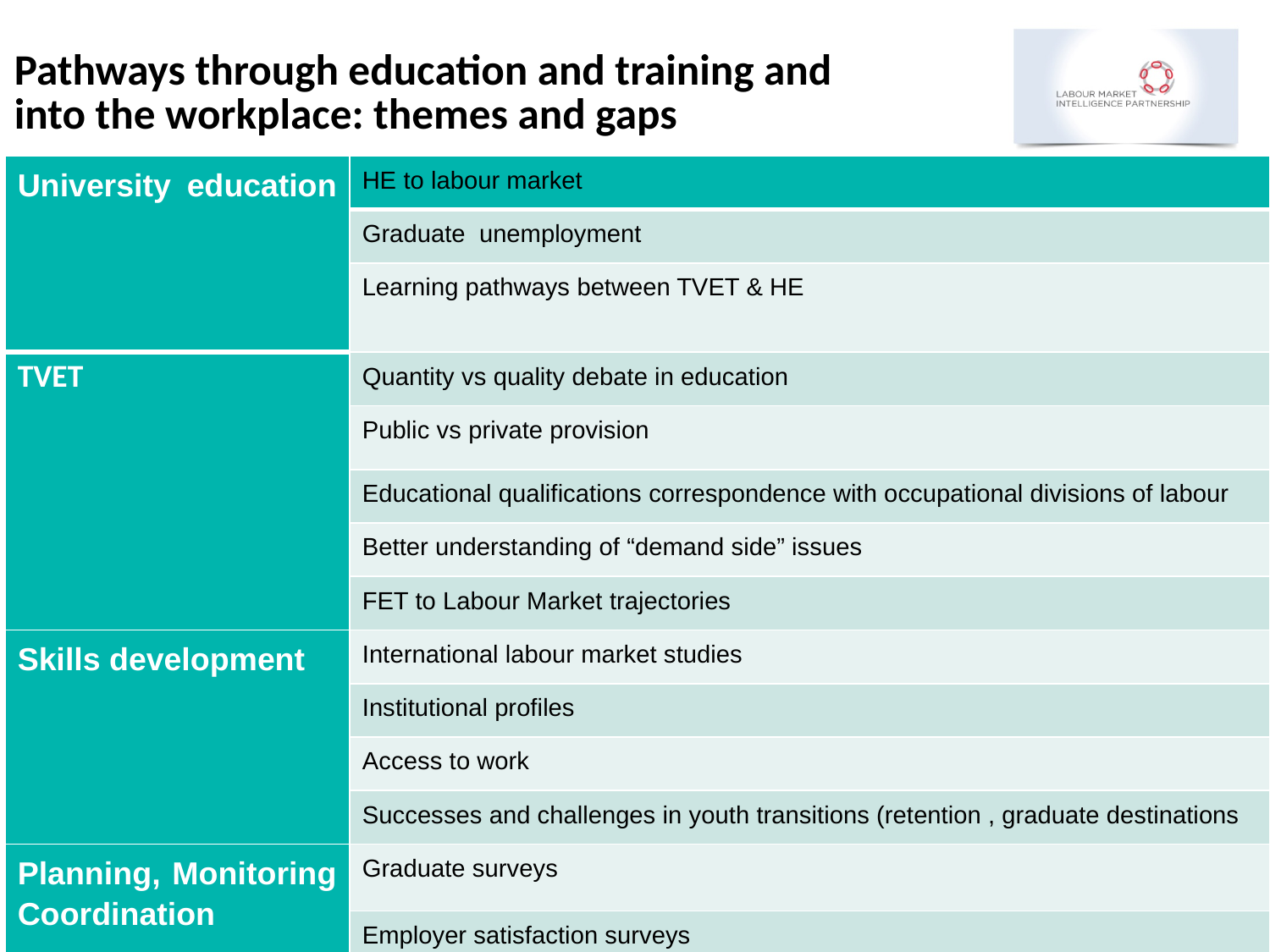

Pathways through education and training and
into the workplace: themes and gaps
| University education | HE to labour market |
| --- | --- |
|  | Graduate unemployment |
|  | Learning pathways between TVET & HE |
| TVET | Quantity vs quality debate in education |
|  | Public vs private provision |
|  | Educational qualifications correspondence with occupational divisions of labour |
|  | Better understanding of “demand side” issues |
|  | FET to Labour Market trajectories |
| Skills development | International labour market studies |
|  | Institutional profiles |
|  | Access to work |
|  | Successes and challenges in youth transitions (retention , graduate destinations |
| Planning, Monitoring Coordination | Graduate surveys |
|  | Employer satisfaction surveys |